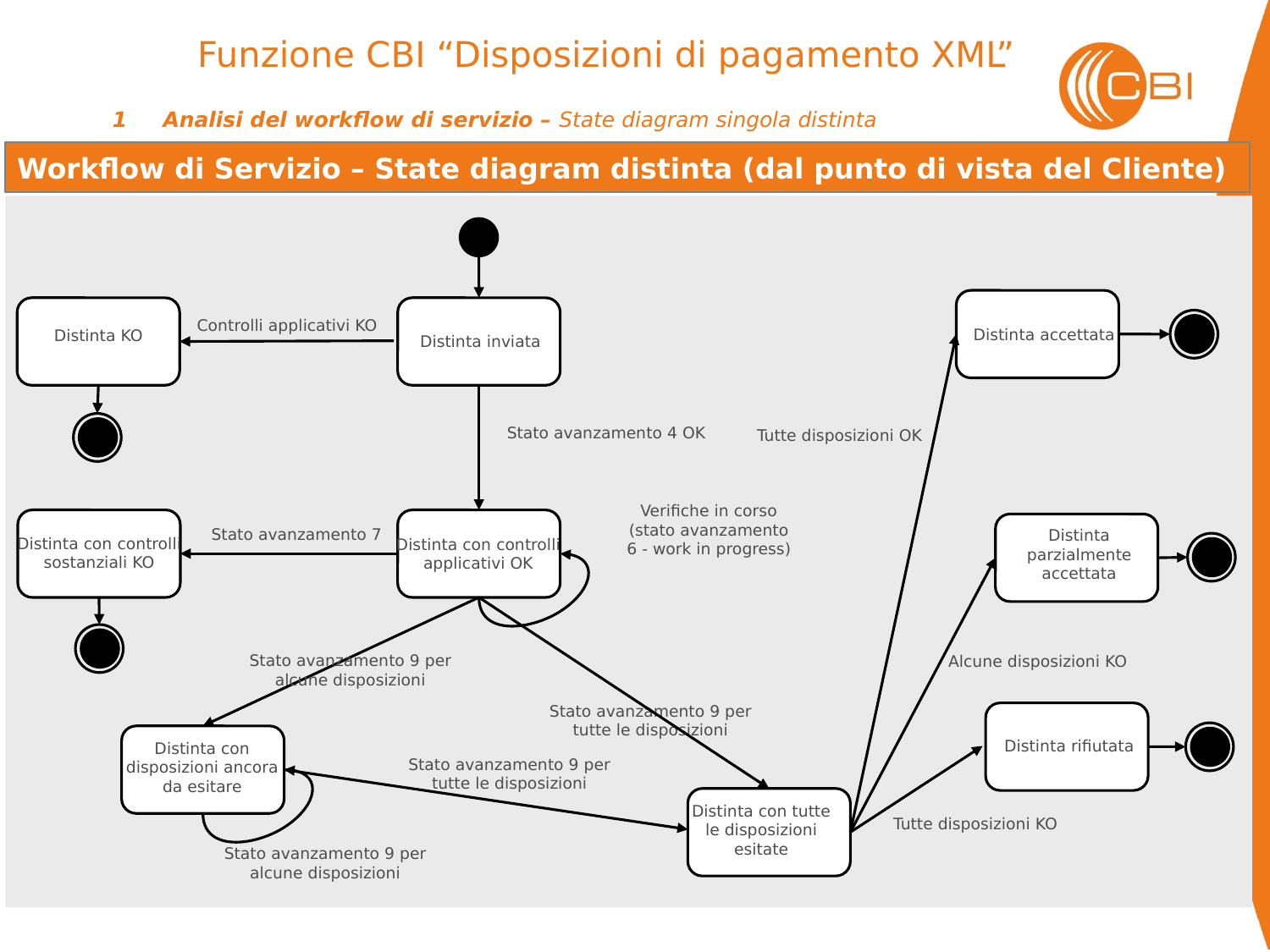

Funzione CBI “Disposizioni di pagamento XML”
1	 Analisi del workflow di servizio – State diagram singola distinta
Workflow di Servizio – State diagram distinta (dal punto di vista del Cliente)

Controlli applicativi KO
Distinta accettata
Distinta KO
Distinta inviata

Stato avanzamento 4 OK
Tutte disposizioni OK
Verifiche in corso (stato avanzamento 6 - work in progress)

Stato avanzamento 7
Distinta parzialmente accettata

Distinta con controlli sostanziali KO
Distinta con controlli applicativi OK

Stato avanzamento 9 per alcune disposizioni
Alcune disposizioni KO
Stato avanzamento 9 per tutte le disposizioni

Distinta rifiutata
Distinta con disposizioni ancora da esitare
Stato avanzamento 9 per tutte le disposizioni

Distinta con tutte le disposizioni esitate
Tutte disposizioni KO
Stato avanzamento 9 per alcune disposizioni